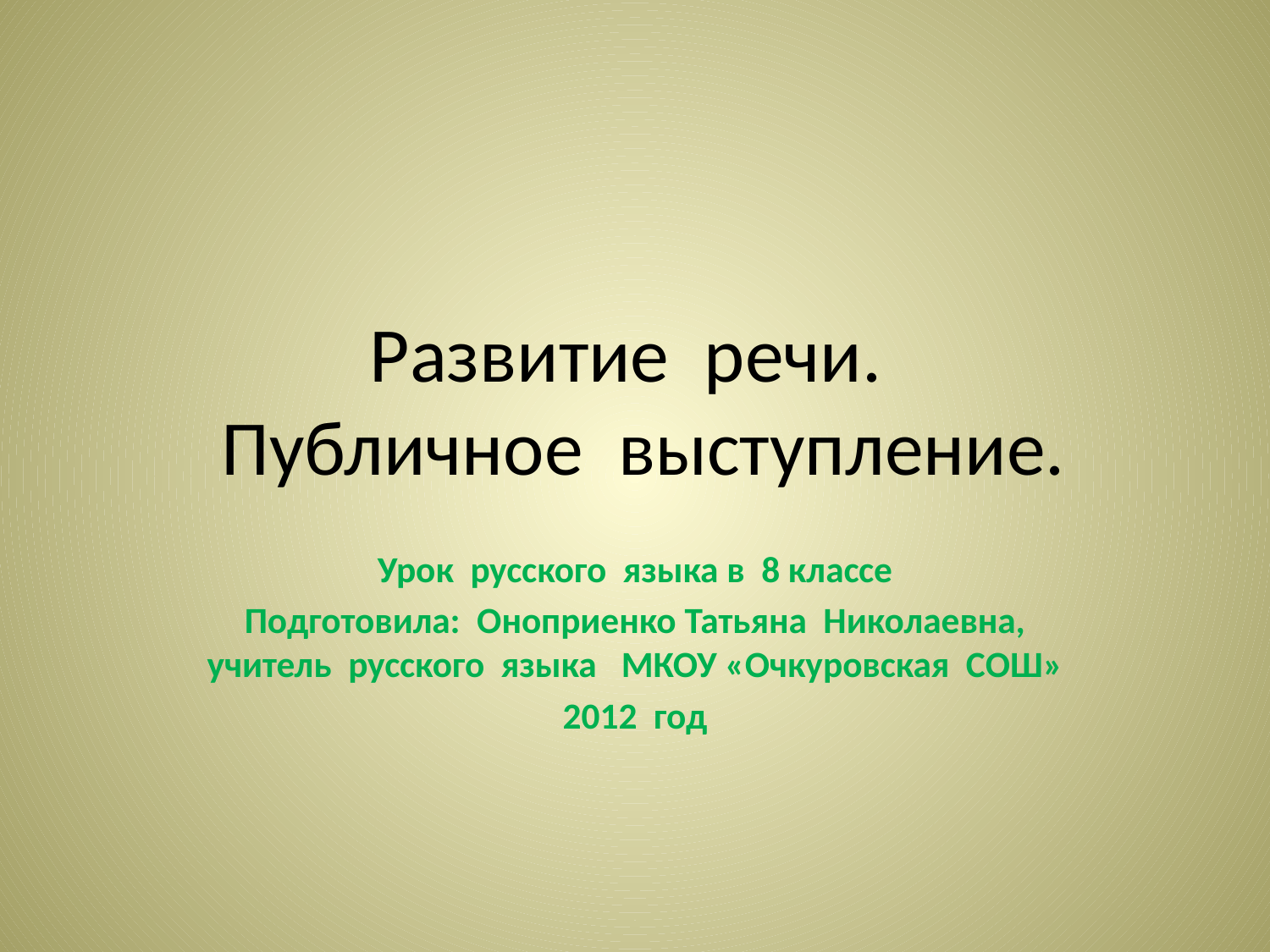

# Развитие  речи. Публичное  выступление.
Урок  русского  языка в  8 классе
Подготовила:  Оноприенко Татьяна  Николаевна, учитель  русского  языка   МКОУ «Очкуровская  СОШ»
2012  год